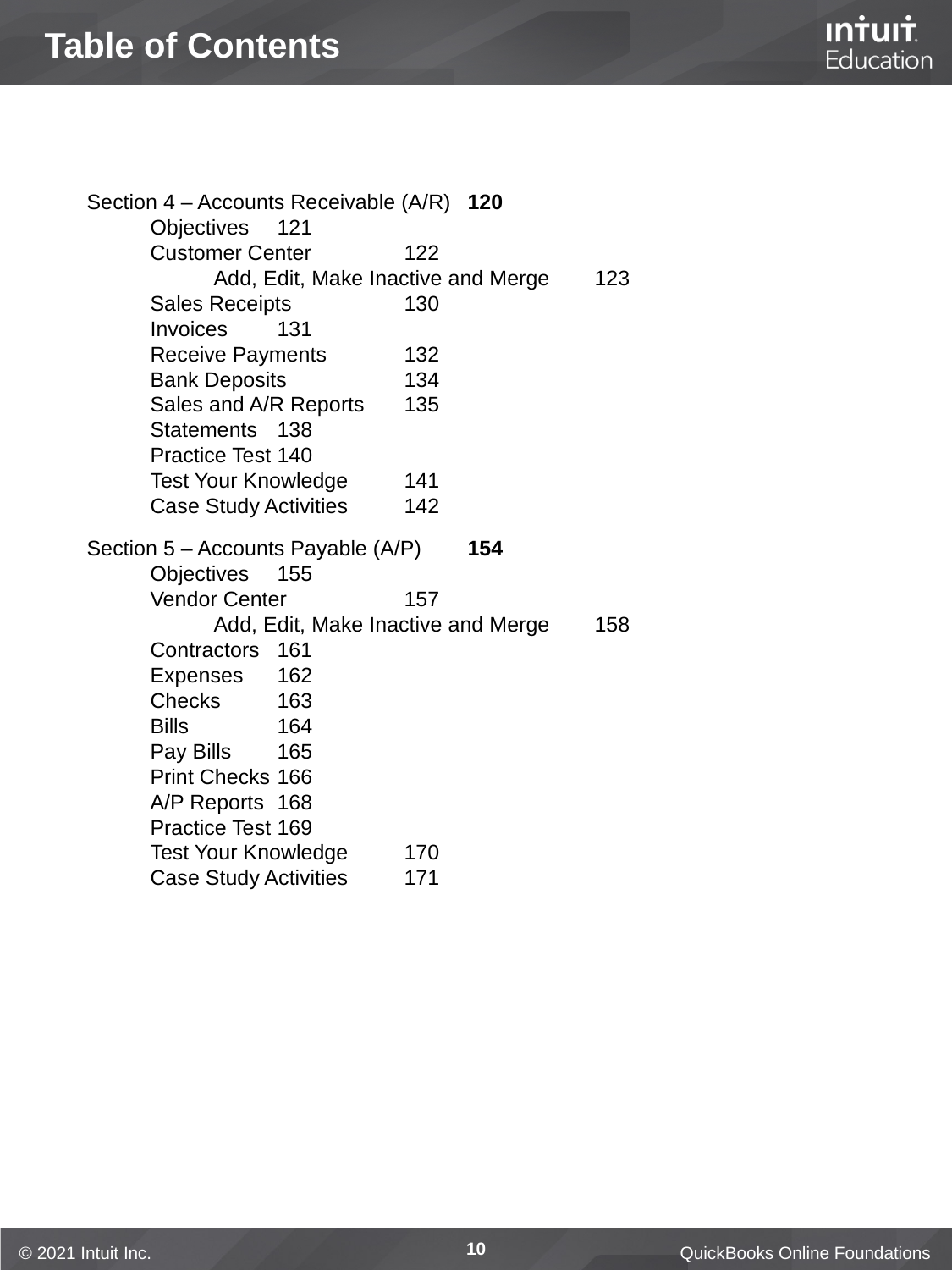

# Table of Contents
Section 4 – Accounts Receivable (A/R) 	120
Objectives 	121
Customer Center 	122
Add, Edit, Make Inactive and Merge	123
Sales Receipts	130
Invoices 	131
Receive Payments 	132
Bank Deposits	134
Sales and A/R Reports 	135
Statements	138
Practice Test	140
Test Your Knowledge	141
Case Study Activities	142
Section 5 – Accounts Payable (A/P) 	154
Objectives 	155
Vendor Center 	157
Add, Edit, Make Inactive and Merge	158
Contractors	161
Expenses 	162
Checks 	163
Bills 	164
Pay Bills 	165
Print Checks	166
A/P Reports	168
Practice Test	169
Test Your Knowledge	170
Case Study Activities	171
10